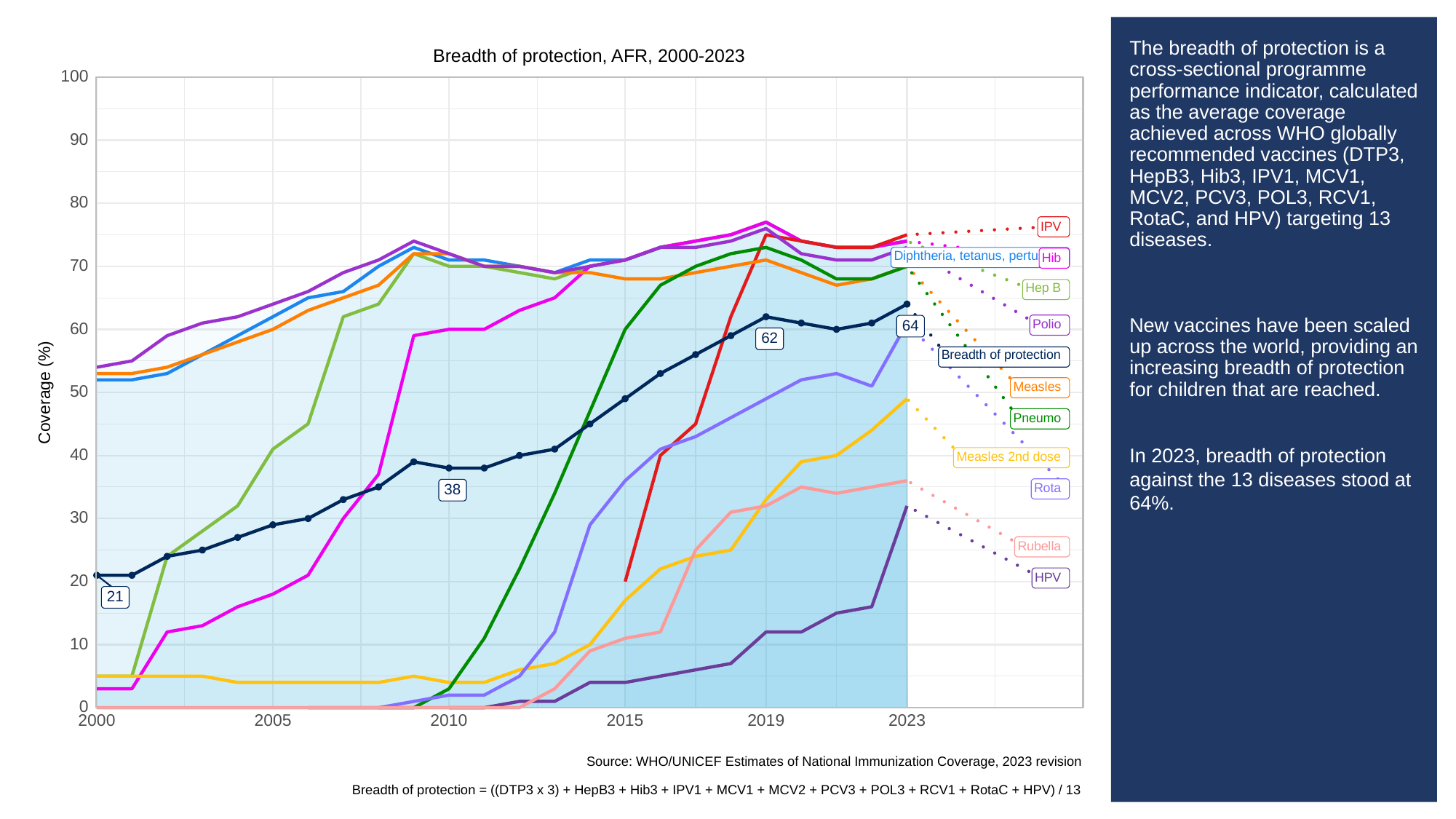

# The breadth of protection is a cross-sectional programme performance indicator, calculated as the average coverage achieved across WHO globally recommended vaccines (DTP3, HepB3, Hib3, IPV1, MCV1, MCV2, PCV3, POL3, RCV1, RotaC, and HPV) targeting 13 diseases.

New vaccines have been scaled up across the world, providing an increasing breadth of protection for children that are reached.

In 2023, breadth of protection against the 13 diseases stood at 64%.

Breadth of protection, AFR, 2000-2023
100

90

80

IPV

Diphtheria, tetanus, pertussis
Hib

70

Hep B

Polio
64

60

62

Breadth of protection

Measles
Coverage (%)
50

Pneumo

40

Measles 2nd dose

Rota
38

30

Rubella

HPV
20

21

10

0

2023
2000
2005
2010
2015
2019
Source: WHO/UNICEF Estimates of National Immunization Coverage, 2023 revision

Breadth of protection = ((DTP3 x 3) + HepB3 + Hib3 + IPV1 + MCV1 + MCV2 + PCV3 + POL3 + RCV1 + RotaC + HPV) / 13